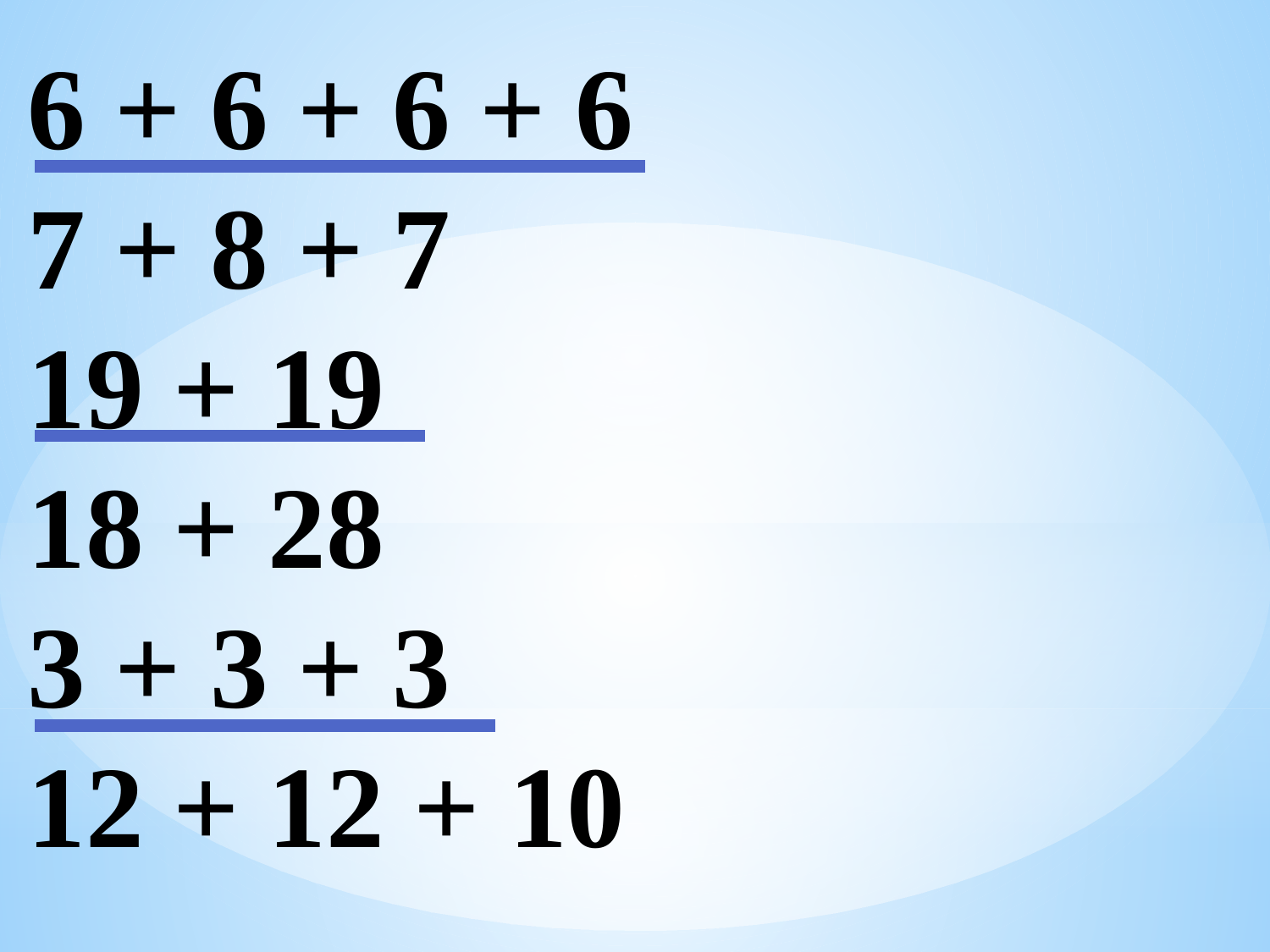

6 + 6 + 6 + 6
7 + 8 + 7
19 + 19
18 + 28
3 + 3 + 3
12 + 12 + 10